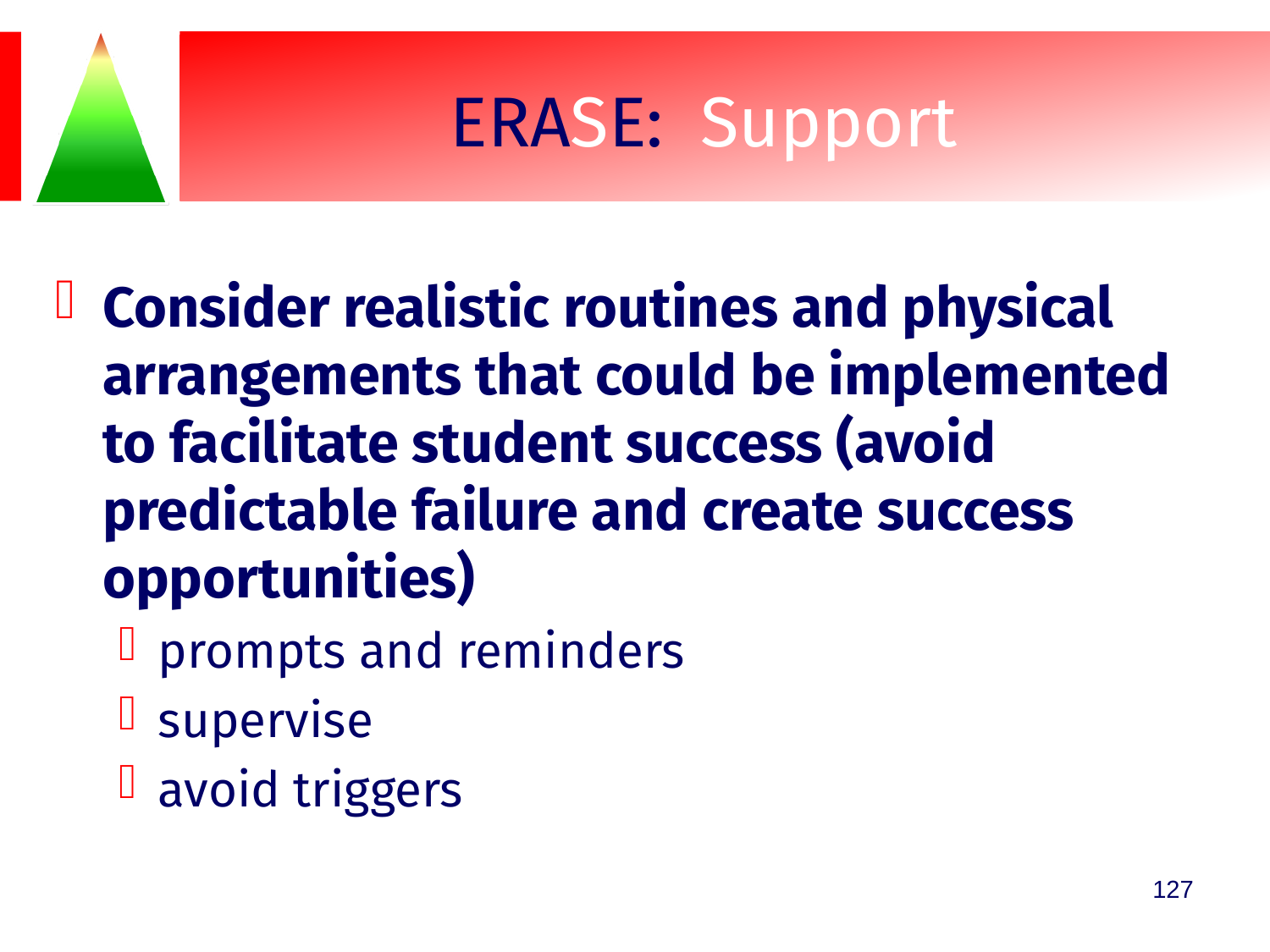

# ERASE:  Support
Consider realistic routines and physical arrangements that could be implemented to facilitate student success (avoid predictable failure and create success opportunities)
prompts and reminders
supervise
avoid triggers

127